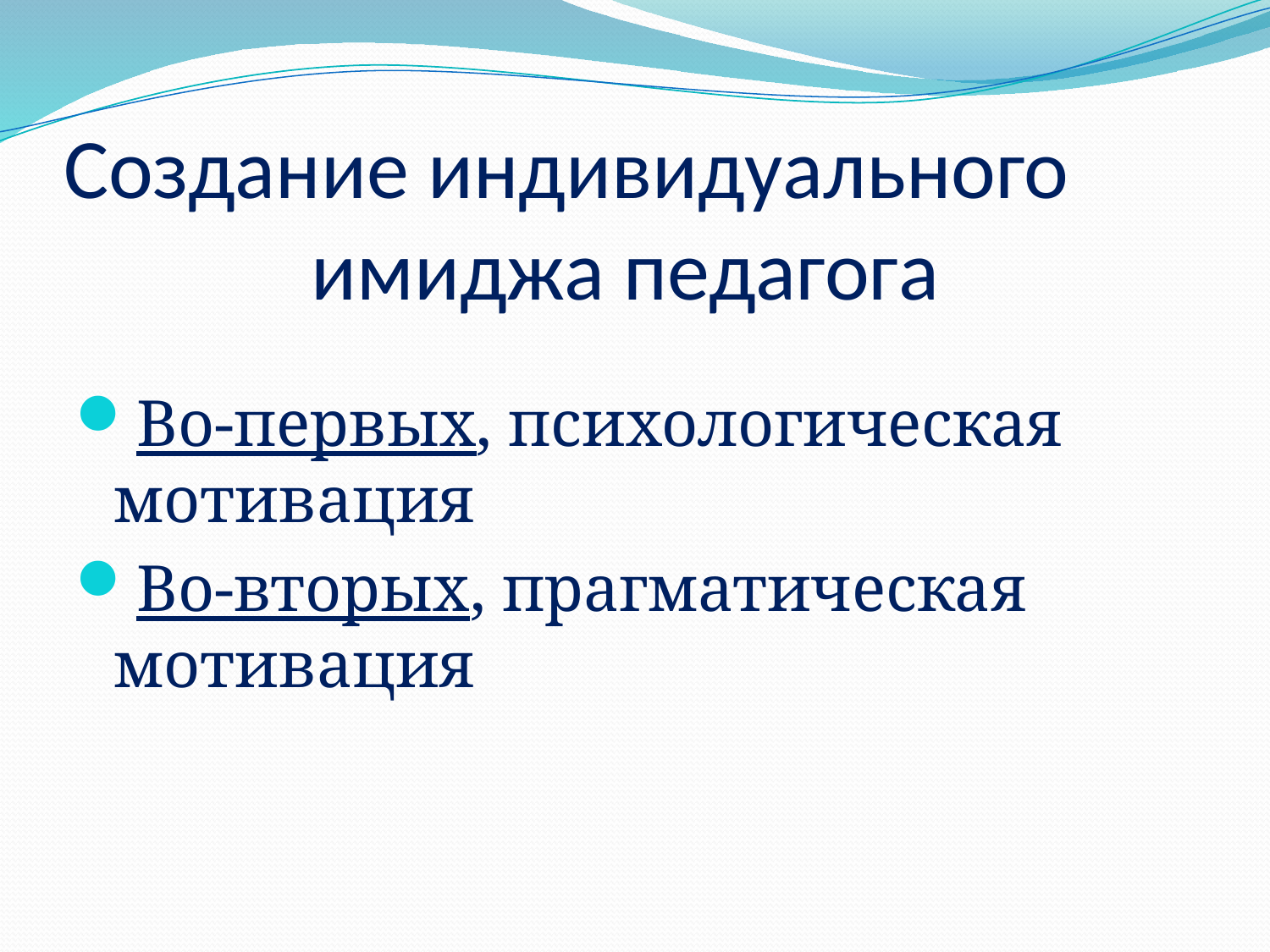

# Создание индивидуального                     имиджа педагога
Во-первых, психологическая мотивация
Во-вторых, прагматическая мотивация